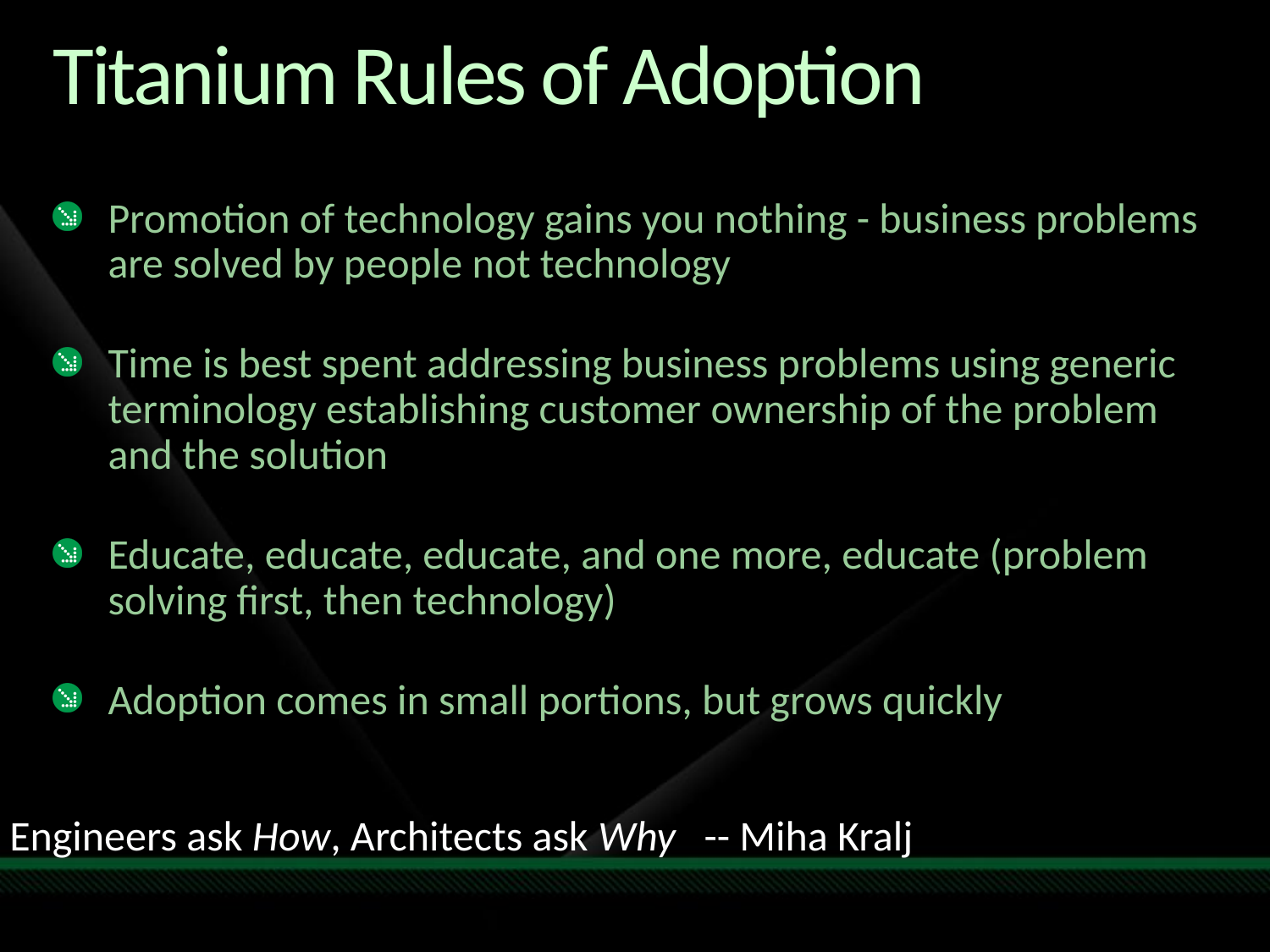

# Titanium Rules of Adoption
Promotion of technology gains you nothing - business problems are solved by people not technology
Time is best spent addressing business problems using generic terminology establishing customer ownership of the problem and the solution
Educate, educate, educate, and one more, educate (problem solving first, then technology)
Adoption comes in small portions, but grows quickly

 Engineers ask How, Architects ask Why   -- Miha Kralj